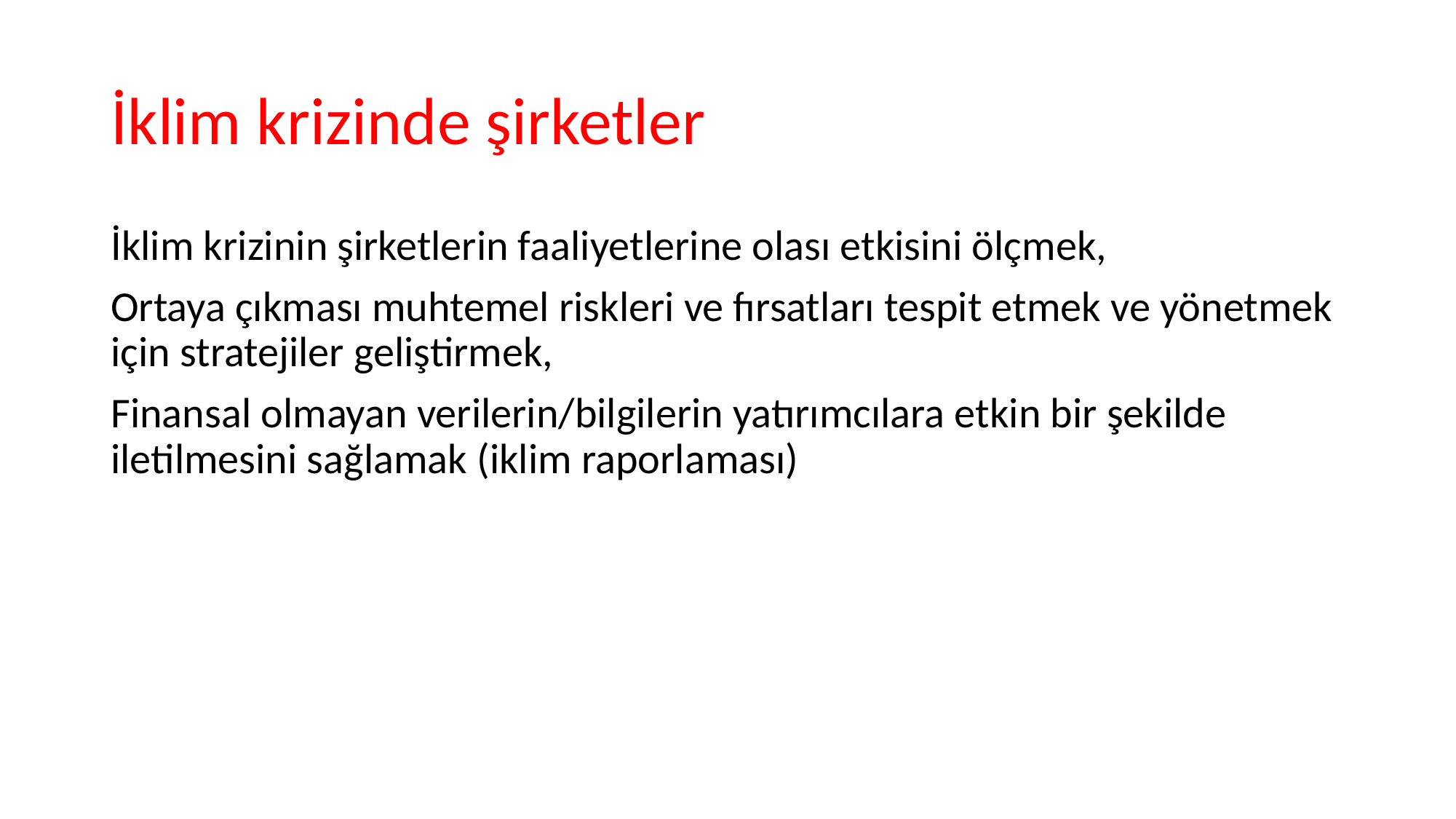

# İklim krizinde şirketler
İklim krizinin şirketlerin faaliyetlerine olası etkisini ölçmek,
Ortaya çıkması muhtemel riskleri ve fırsatları tespit etmek ve yönetmek için stratejiler geliştirmek,
Finansal olmayan verilerin/bilgilerin yatırımcılara etkin bir şekilde iletilmesini sağlamak (iklim raporlaması)